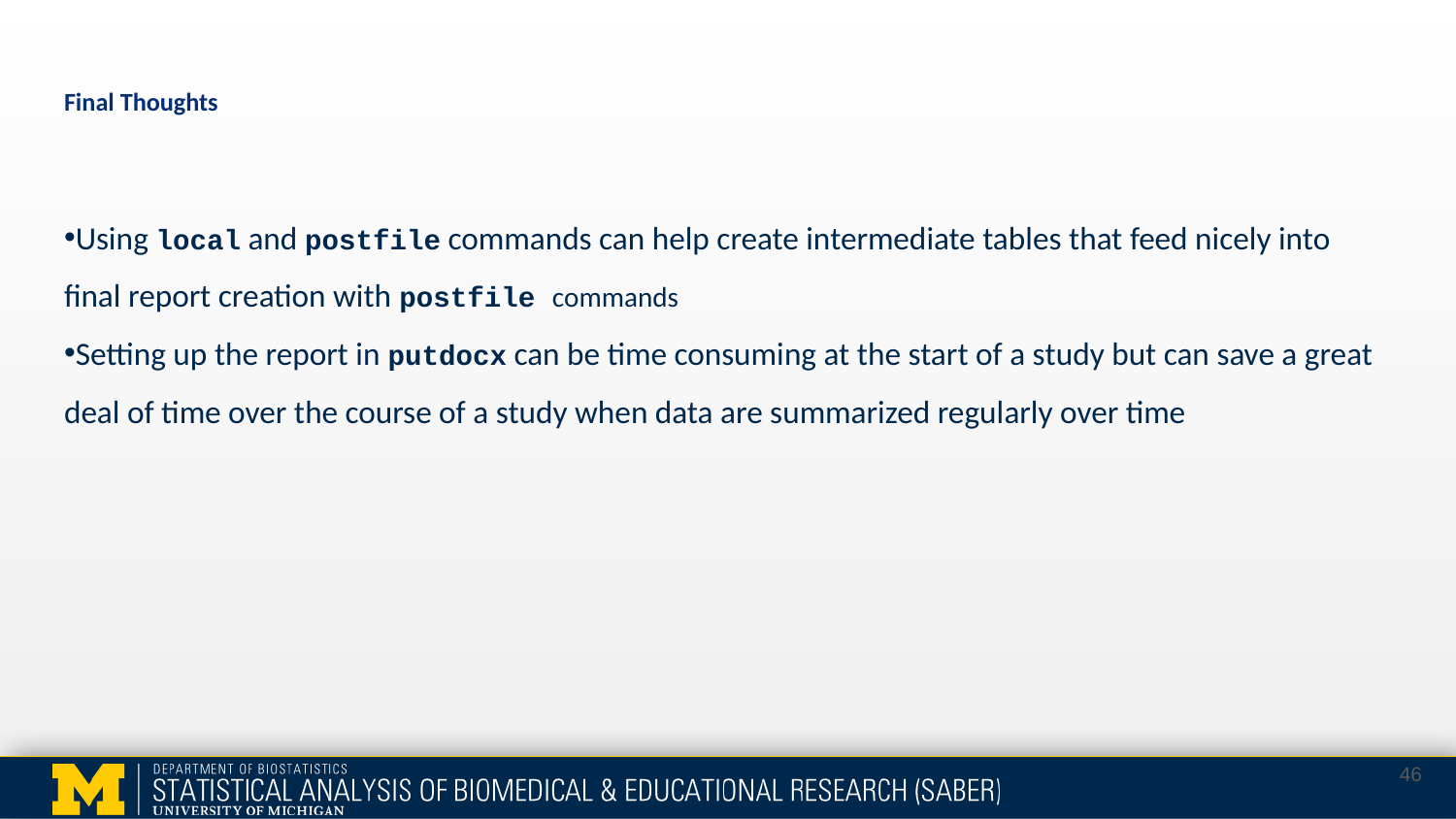

# Final Thoughts
Using local and postfile commands can help create intermediate tables that feed nicely into final report creation with postfile commands
Setting up the report in putdocx can be time consuming at the start of a study but can save a great deal of time over the course of a study when data are summarized regularly over time

46